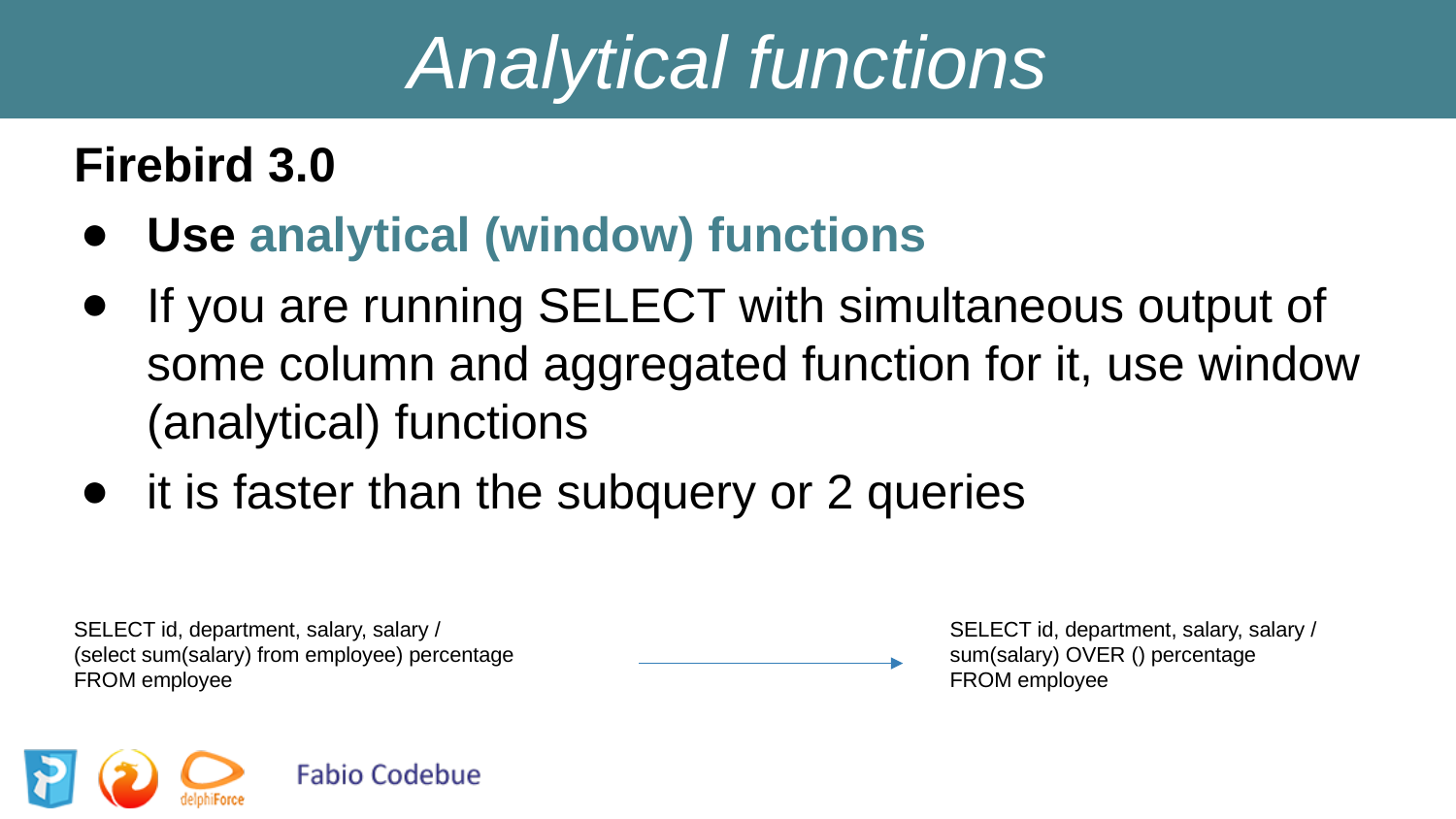

Analytical functions
Firebird 3.0
Use analytical (window) functions
If you are running SELECT with simultaneous output of some column and aggregated function for it, use window (analytical) functions
it is faster than the subquery or 2 queries

SELECT id, department, salary, salary /
(select sum(salary) from employee) percentage
FROM employee
SELECT id, department, salary, salary /
sum(salary) OVER () percentage
FROM employee